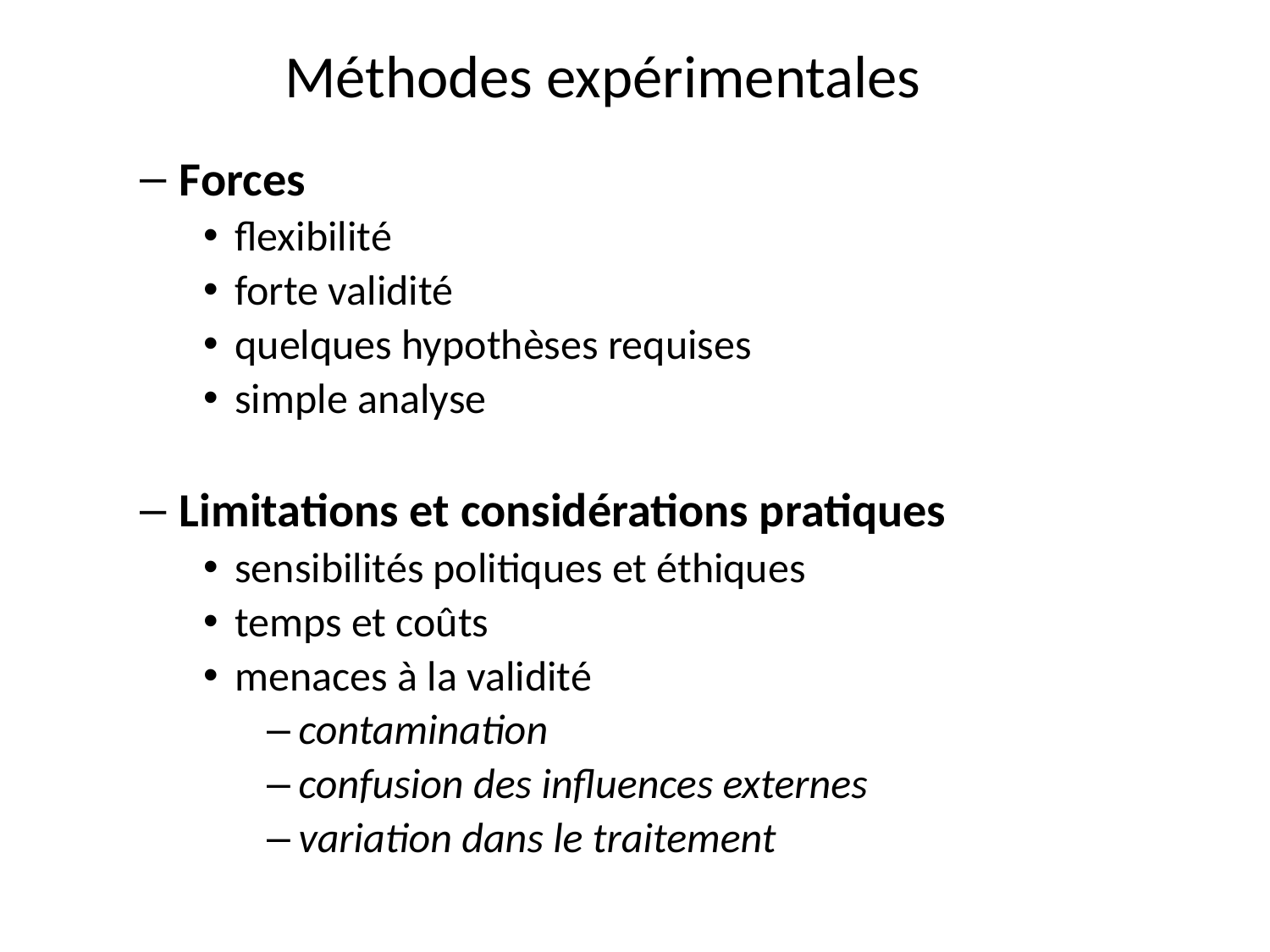

# Méthodes expérimentales
Forces
flexibilité
forte validité
quelques hypothèses requises
simple analyse

Limitations et considérations pratiques
sensibilités politiques et éthiques
temps et coûts
menaces à la validité
contamination
confusion des influences externes
variation dans le traitement